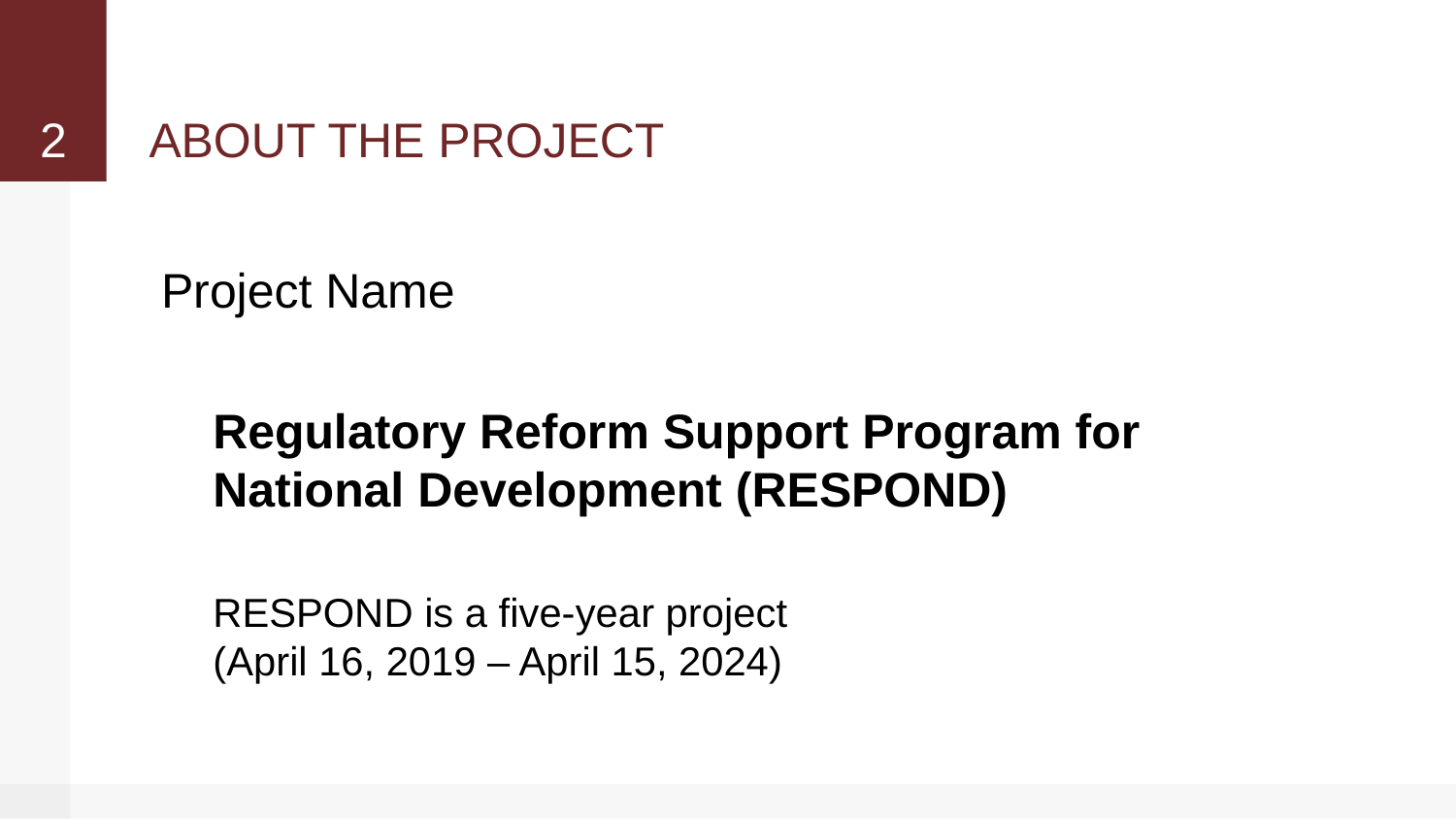

2
# ABOUT THE PROJECT
Project Name

Regulatory Reform Support Program for National Development (RESPOND)

RESPOND is a five-year project
(April 16, 2019 – April 15, 2024)